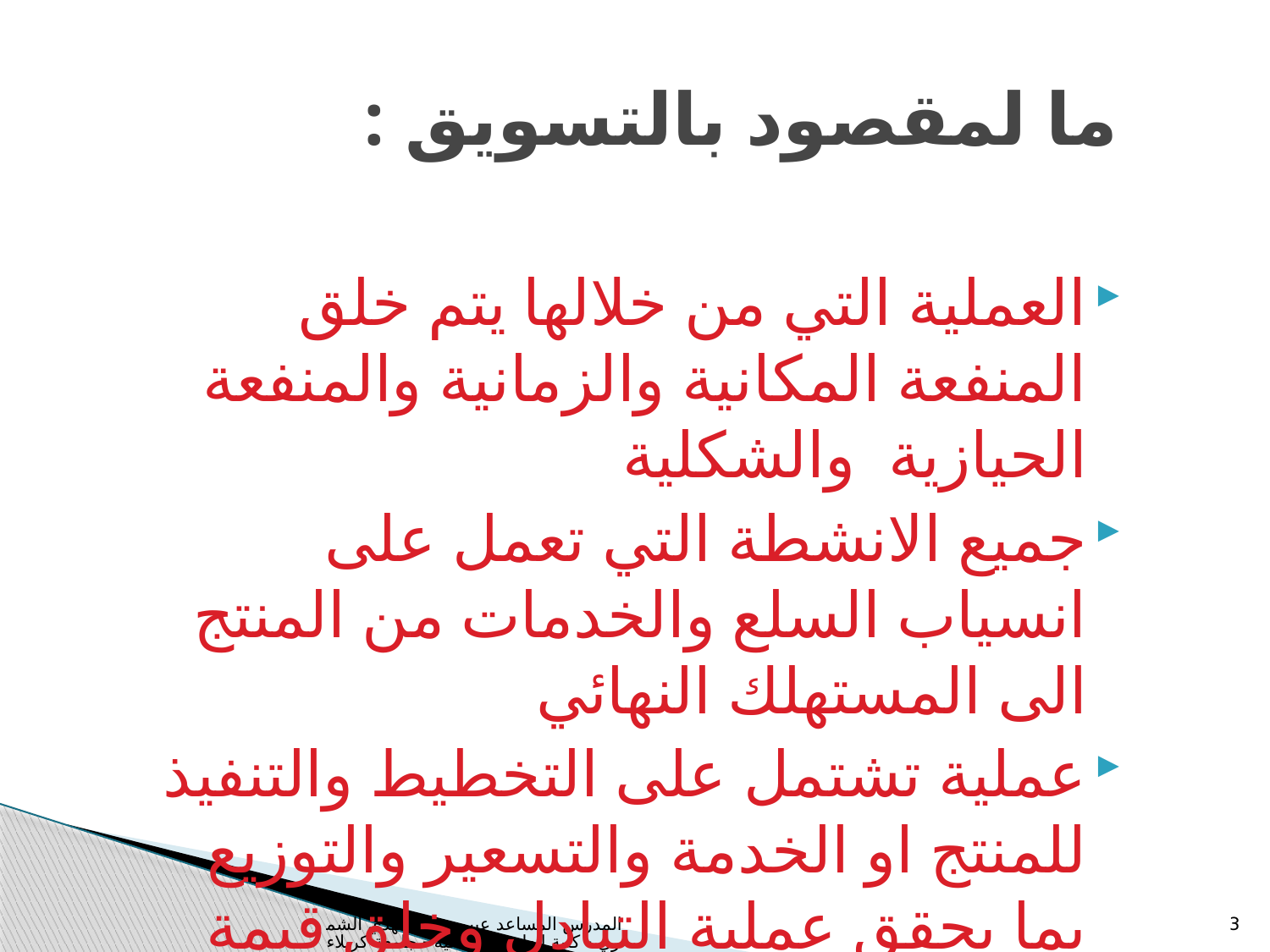

# ما لمقصود بالتسويق :
العملية التي من خلالها يتم خلق المنفعة المكانية والزمانية والمنفعة الحيازية  والشكلية
جميع الانشطة التي تعمل على انسياب السلع والخدمات من المنتج الى المستهلك النهائي
عملية تشتمل على التخطيط والتنفيذ للمنتج او الخدمة والتسعير والتوزيع بما يحقق عملية التبادل وخلق قيمة للزبائن وبما يحقق اهداف المنظمة .
المدرس المساعد عبير محمد مهدي الشمري - كلية العلوم السياحية - جامعة كربلاء
3